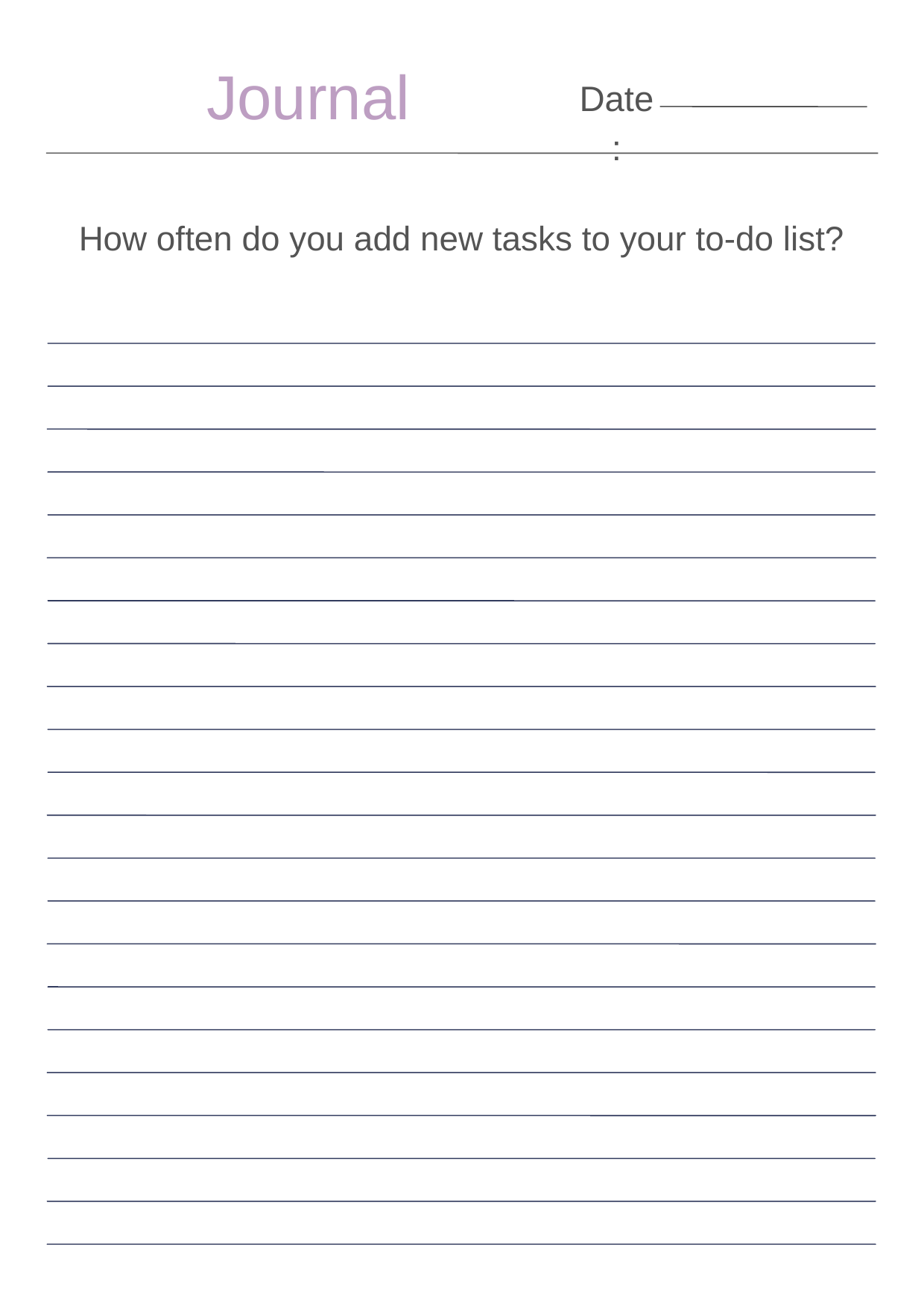

Journal
Date:

How often do you add new tasks to your to-do list?